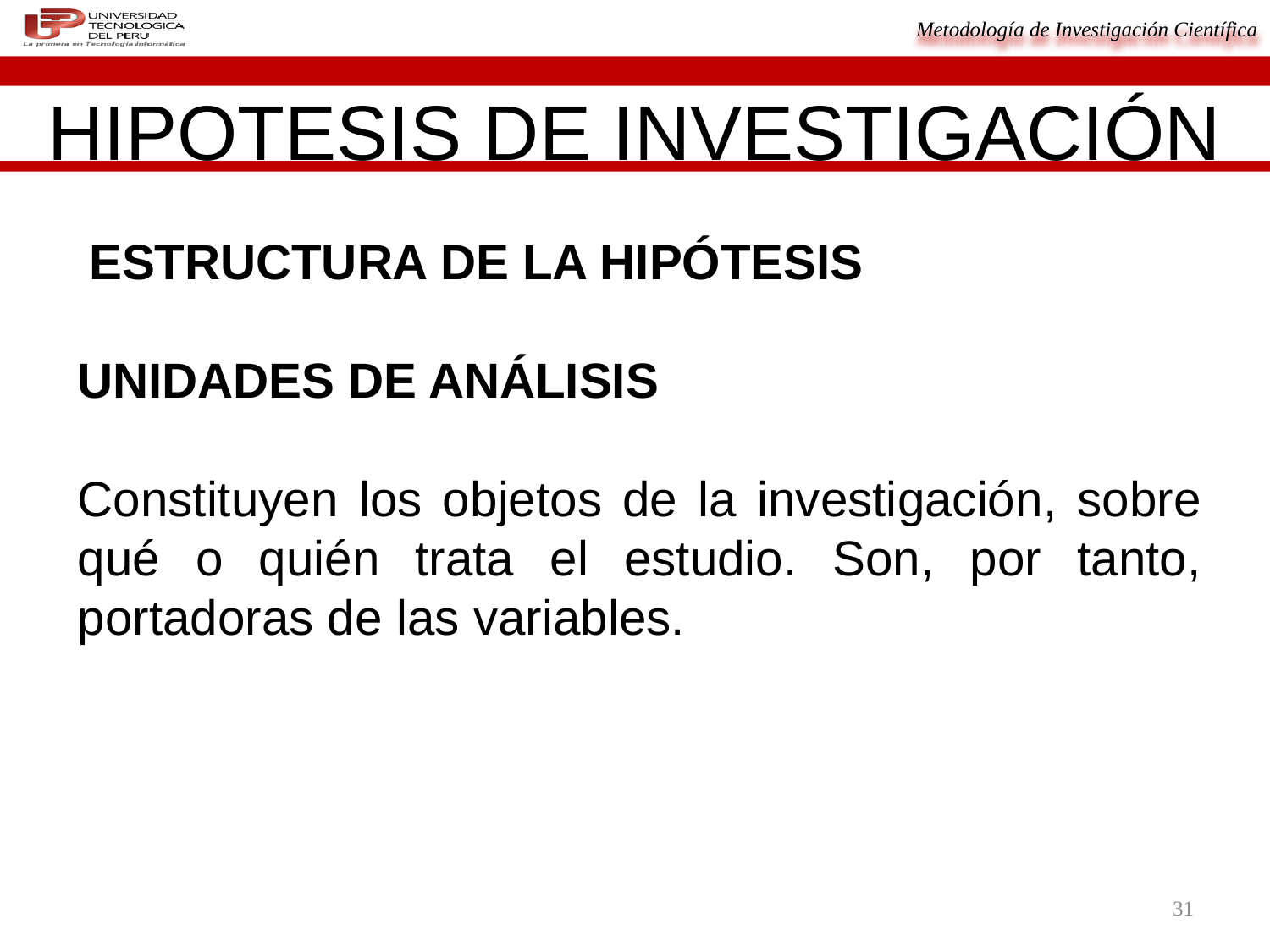

HIPOTESIS DE INVESTIGACIÓN
 ESTRUCTURA DE LA HIPÓTESIS

UNIDADES DE ANÁLISIS

Constituyen los objetos de la investigación, sobre qué o quién trata el estudio. Son, por tanto, portadoras de las variables.
31